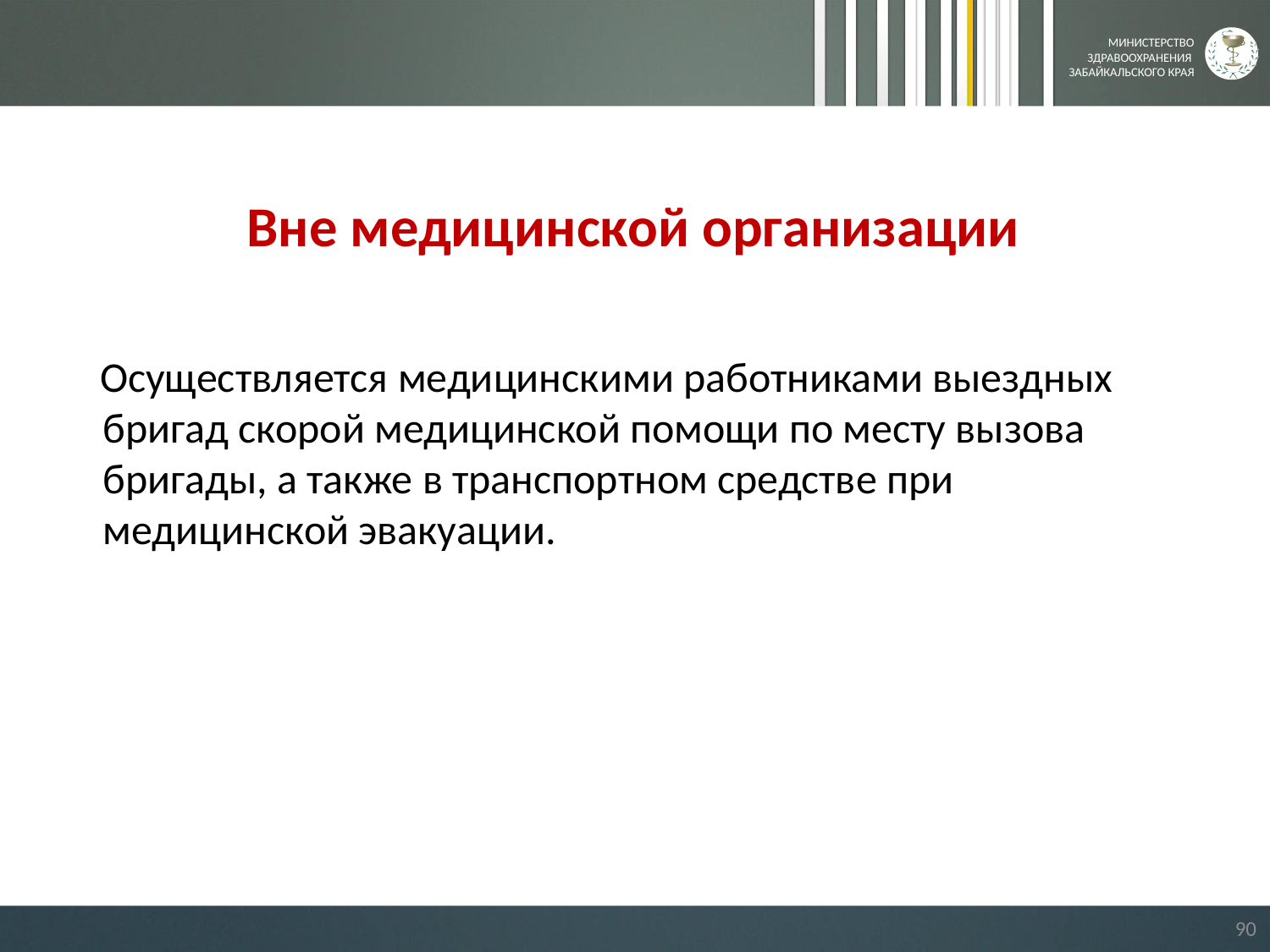

Вне медицинской организации
 Осуществляется медицинскими работниками выездных бригад скорой медицинской помощи по месту вызова бригады, а также в транспортном средстве при медицинской эвакуации.

90